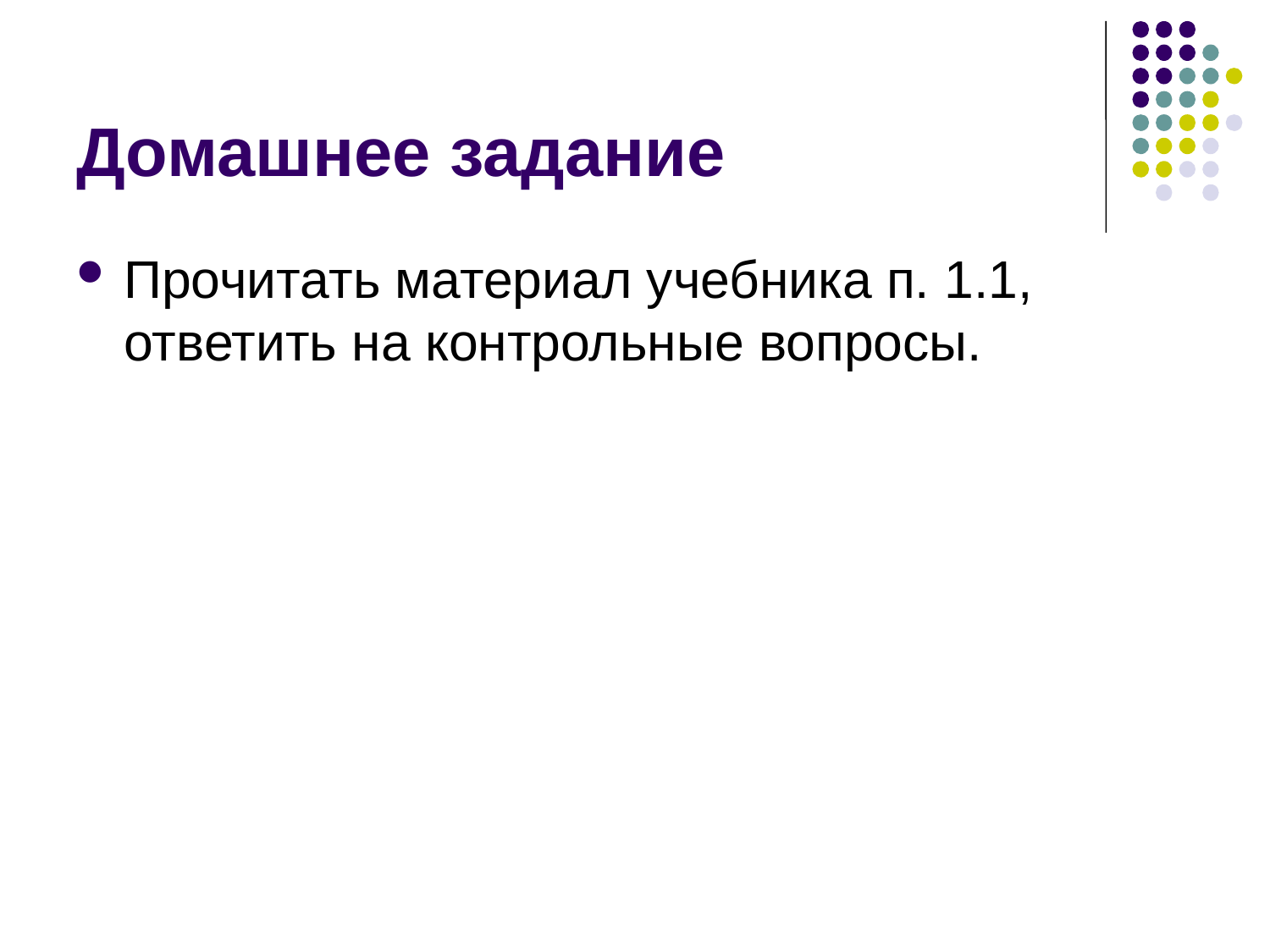

# Домашнее задание
Прочитать материал учебника п. 1.1, ответить на контрольные вопросы.